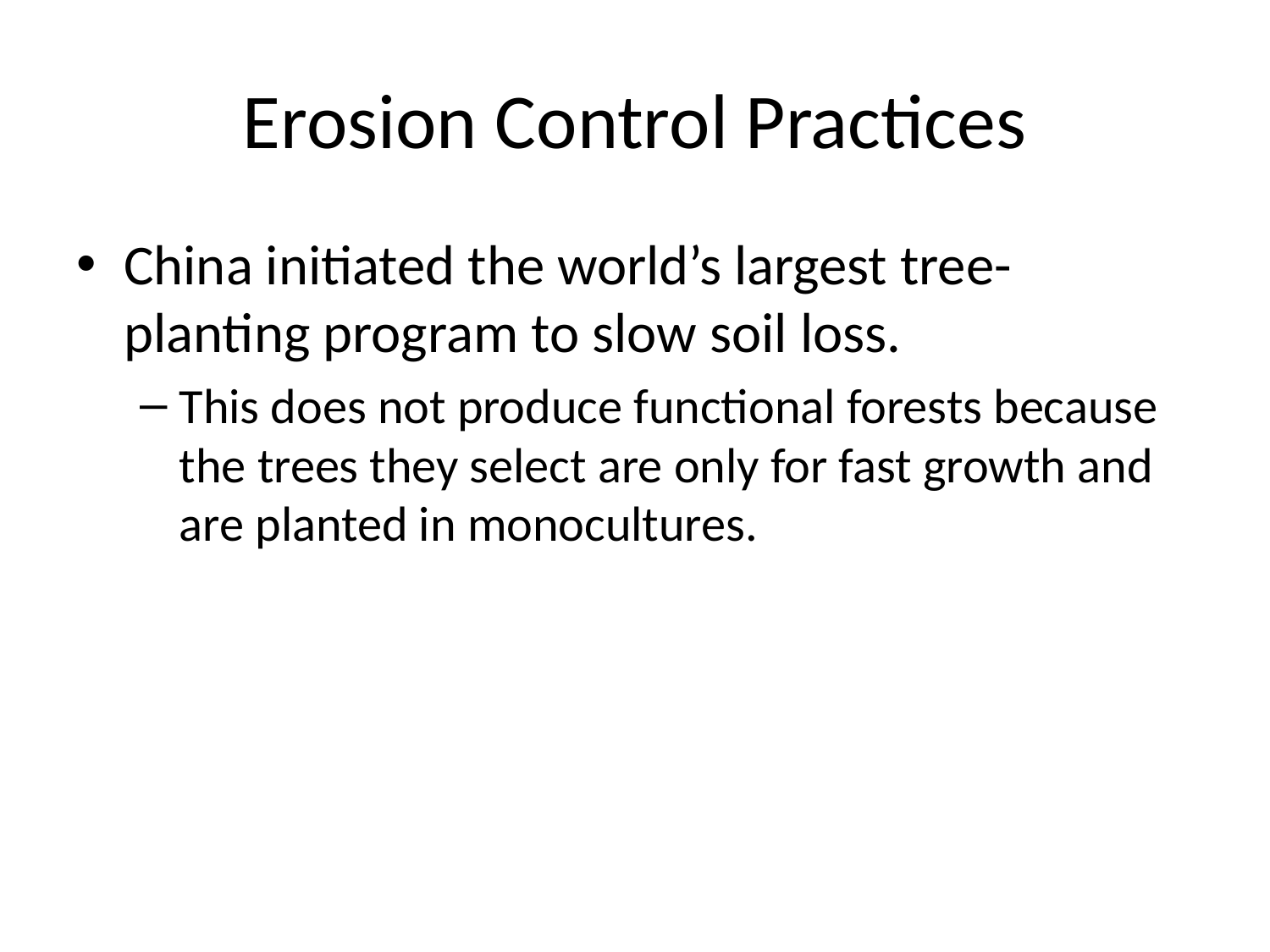

# Erosion Control Practices
China initiated the world’s largest tree-planting program to slow soil loss.
This does not produce functional forests because the trees they select are only for fast growth and are planted in monocultures.